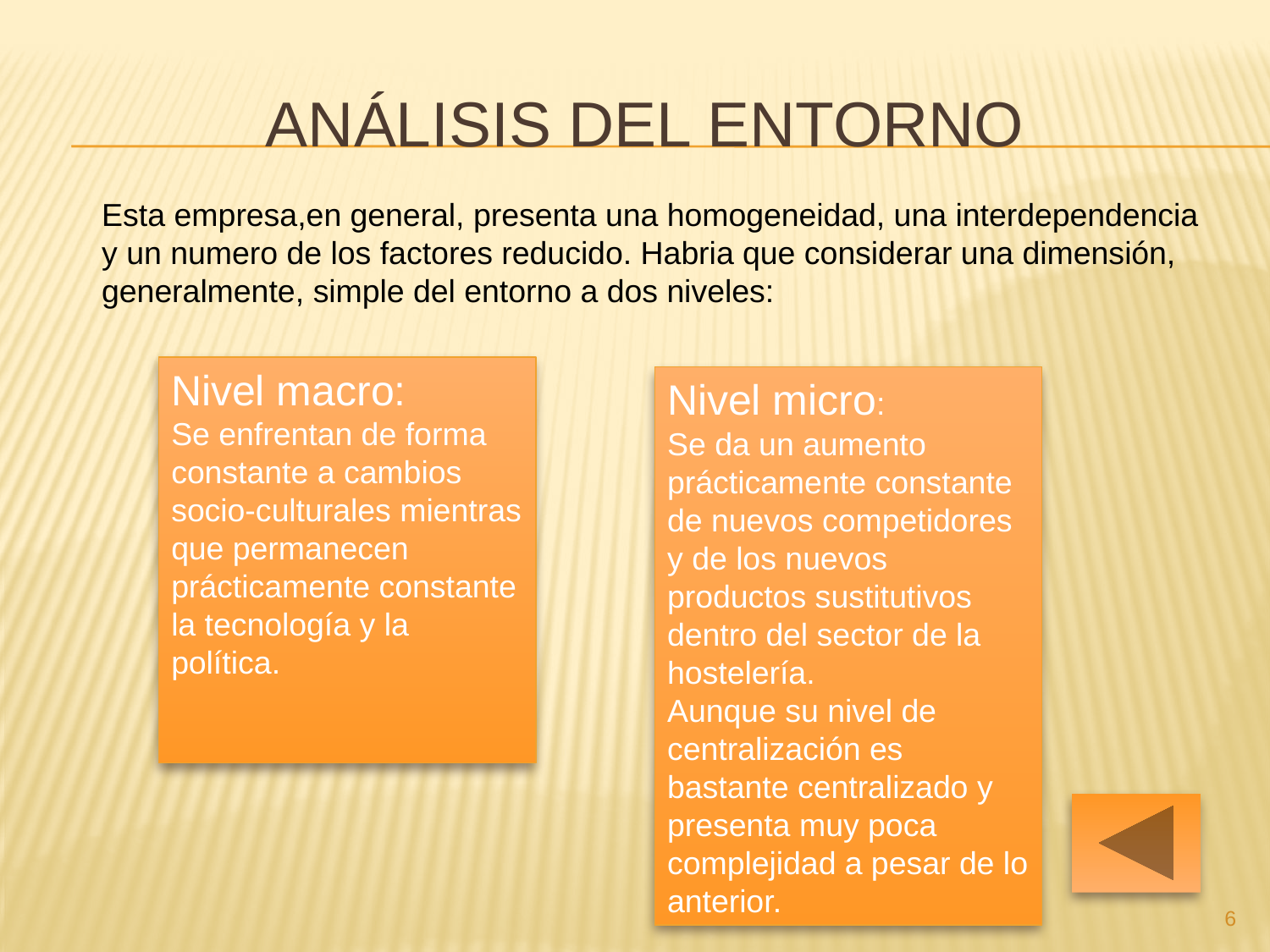

# Análisis del entorno
Esta empresa,en general, presenta una homogeneidad, una interdependencia  y un numero de los factores reducido. Habria que considerar una dimensión, generalmente, simple del entorno a dos niveles:
Nivel macro:
Se enfrentan de forma constante a cambios  socio-culturales mientras que permanecen prácticamente constante la tecnología y la política.

Nivel micro:
Se da un aumento prácticamente constante de nuevos competidores y de los nuevos productos sustitutivos dentro del sector de la hostelería.
Aunque su nivel de centralización es bastante centralizado y presenta muy poca complejidad a pesar de lo anterior.

6